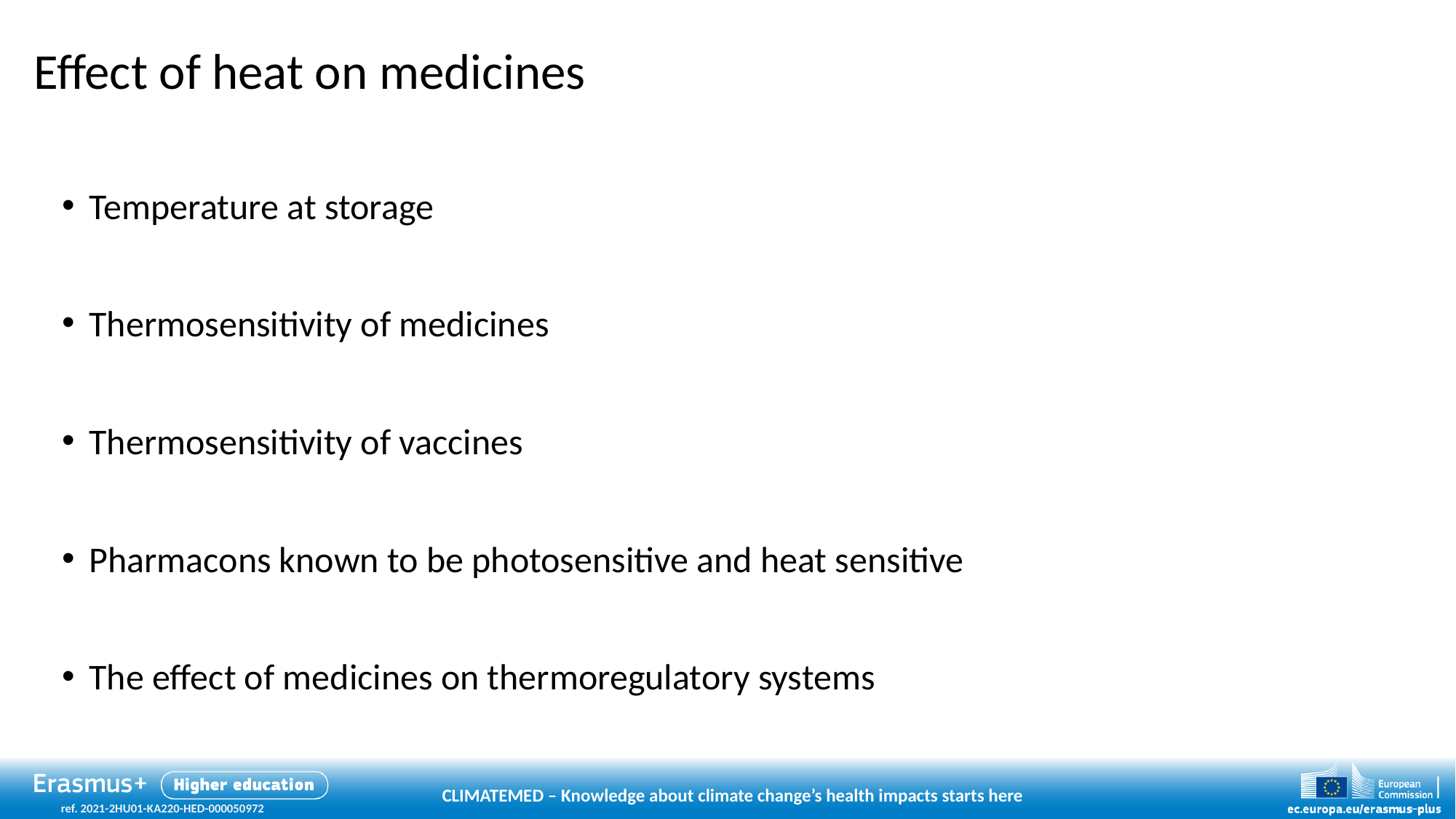

# Effect of heat on medicines
Temperature at storage
Thermosensitivity of medicines
Thermosensitivity of vaccines
Pharmacons known to be photosensitive and heat sensitive
The effect of medicines on thermoregulatory systems